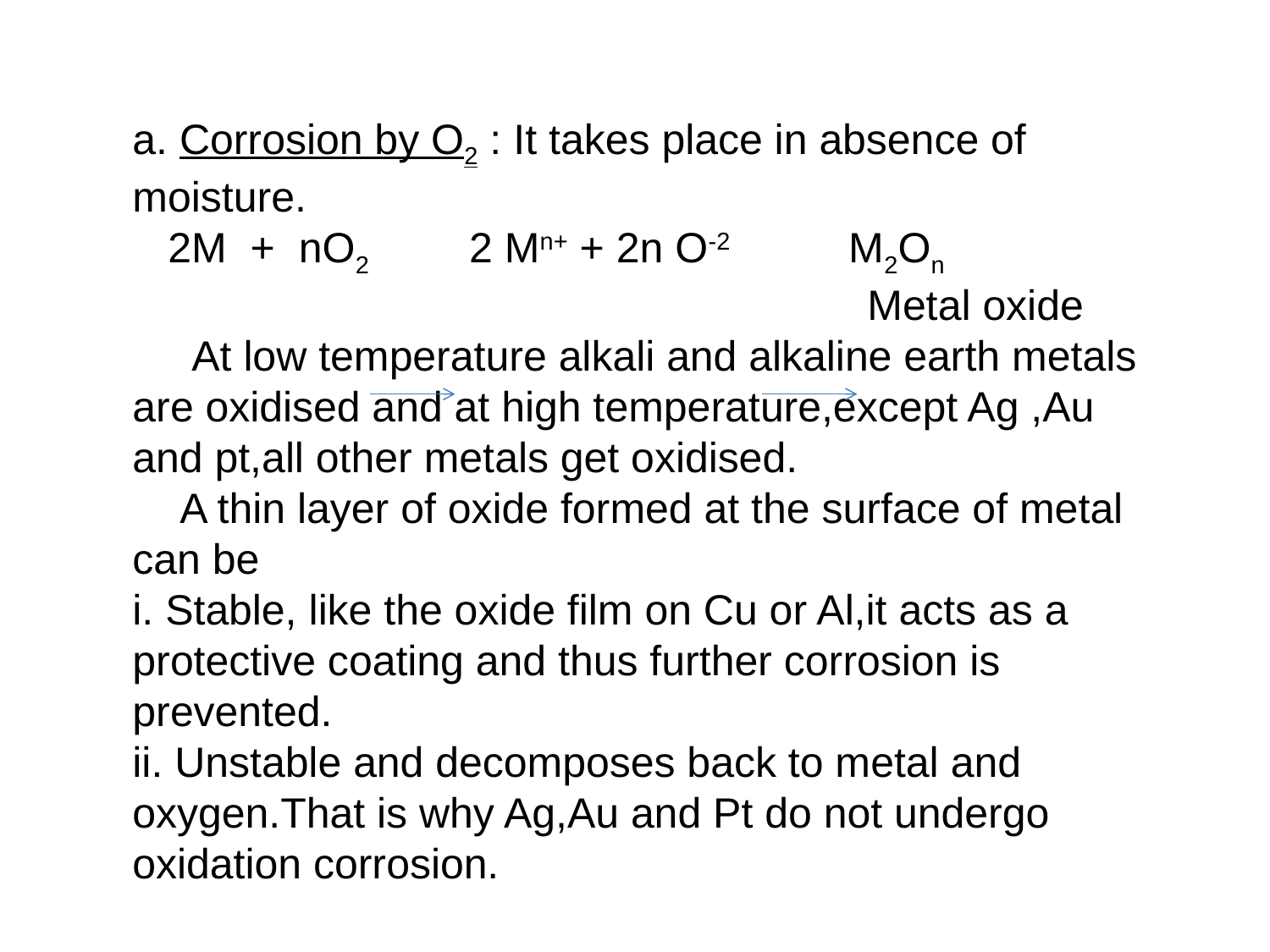

a. Corrosion by O2 : It takes place in absence of moisture.
   2M  +  nO2              2 Mn+ + 2n O-2          M2On
                                                              Metal oxide
     At low temperature alkali and alkaline earth metals are oxidised and at high temperature,except Ag ,Au and pt,all other metals get oxidised.
    A thin layer of oxide formed at the surface of metal can be
i. Stable, like the oxide film on Cu or Al,it acts as a protective coating and thus further corrosion is prevented.
ii. Unstable and decomposes back to metal and oxygen.That is why Ag,Au and Pt do not undergo oxidation corrosion.